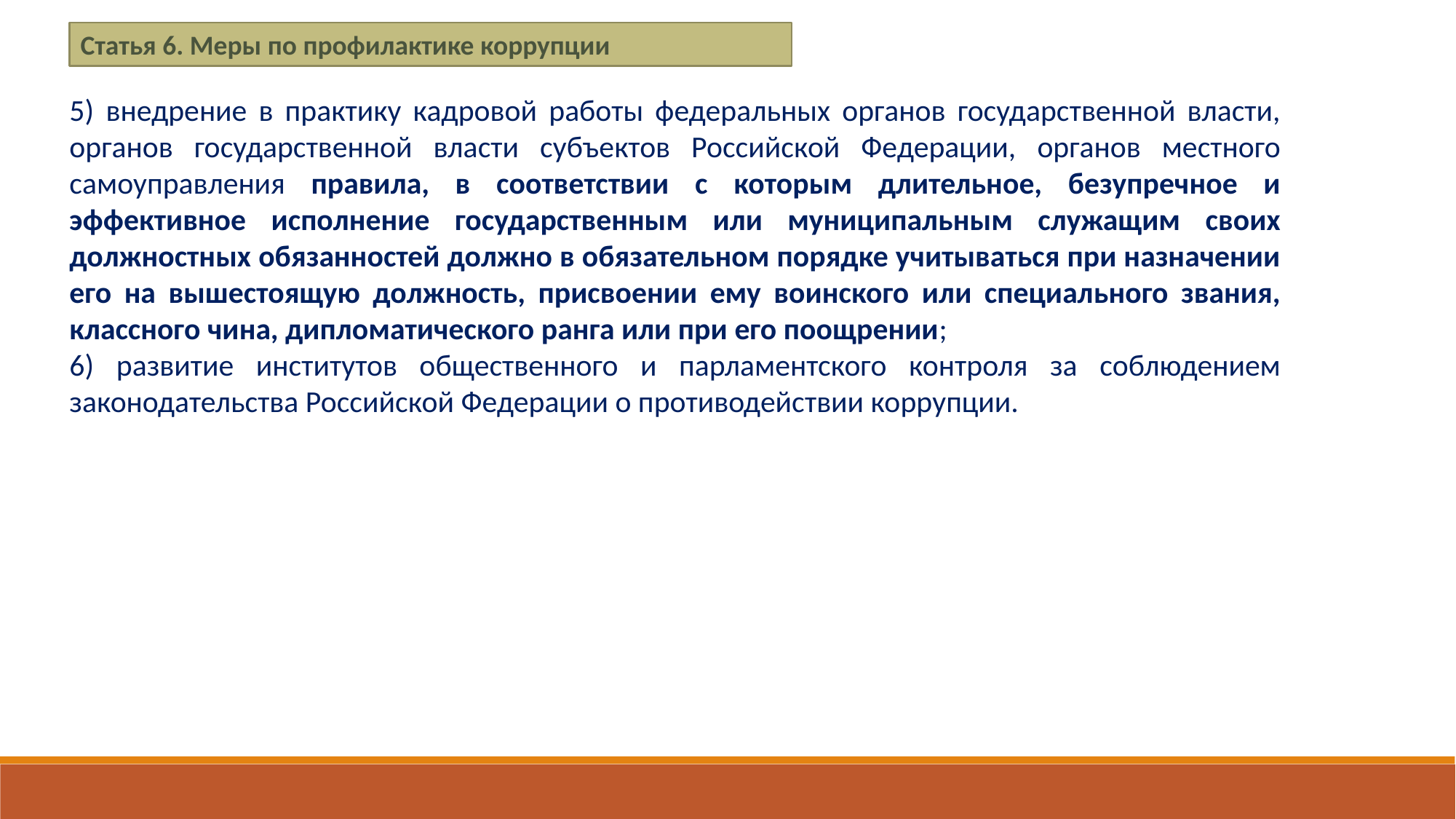

Статья 6. Меры по профилактике коррупции
5) внедрение в практику кадровой работы федеральных органов государственной власти, органов государственной власти субъектов Российской Федерации, органов местного самоуправления правила, в соответствии с которым длительное, безупречное и эффективное исполнение государственным или муниципальным служащим своих должностных обязанностей должно в обязательном порядке учитываться при назначении его на вышестоящую должность, присвоении ему воинского или специального звания, классного чина, дипломатического ранга или при его поощрении;
6) развитие институтов общественного и парламентского контроля за соблюдением законодательства Российской Федерации о противодействии коррупции.